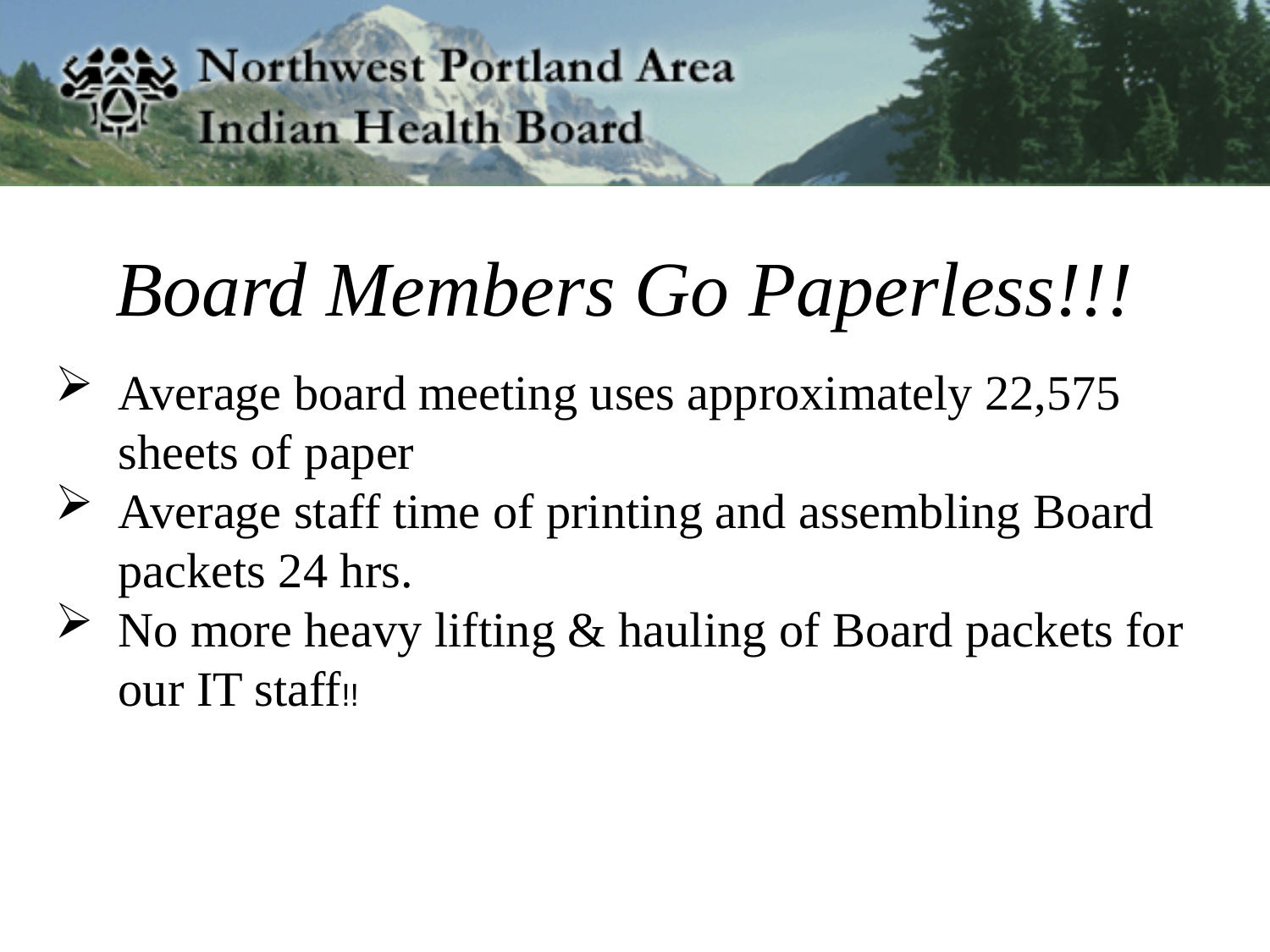

Board Members Go Paperless!!!
Average board meeting uses approximately 22,575 sheets of paper
Average staff time of printing and assembling Board packets 24 hrs.
No more heavy lifting & hauling of Board packets for our IT staff!!